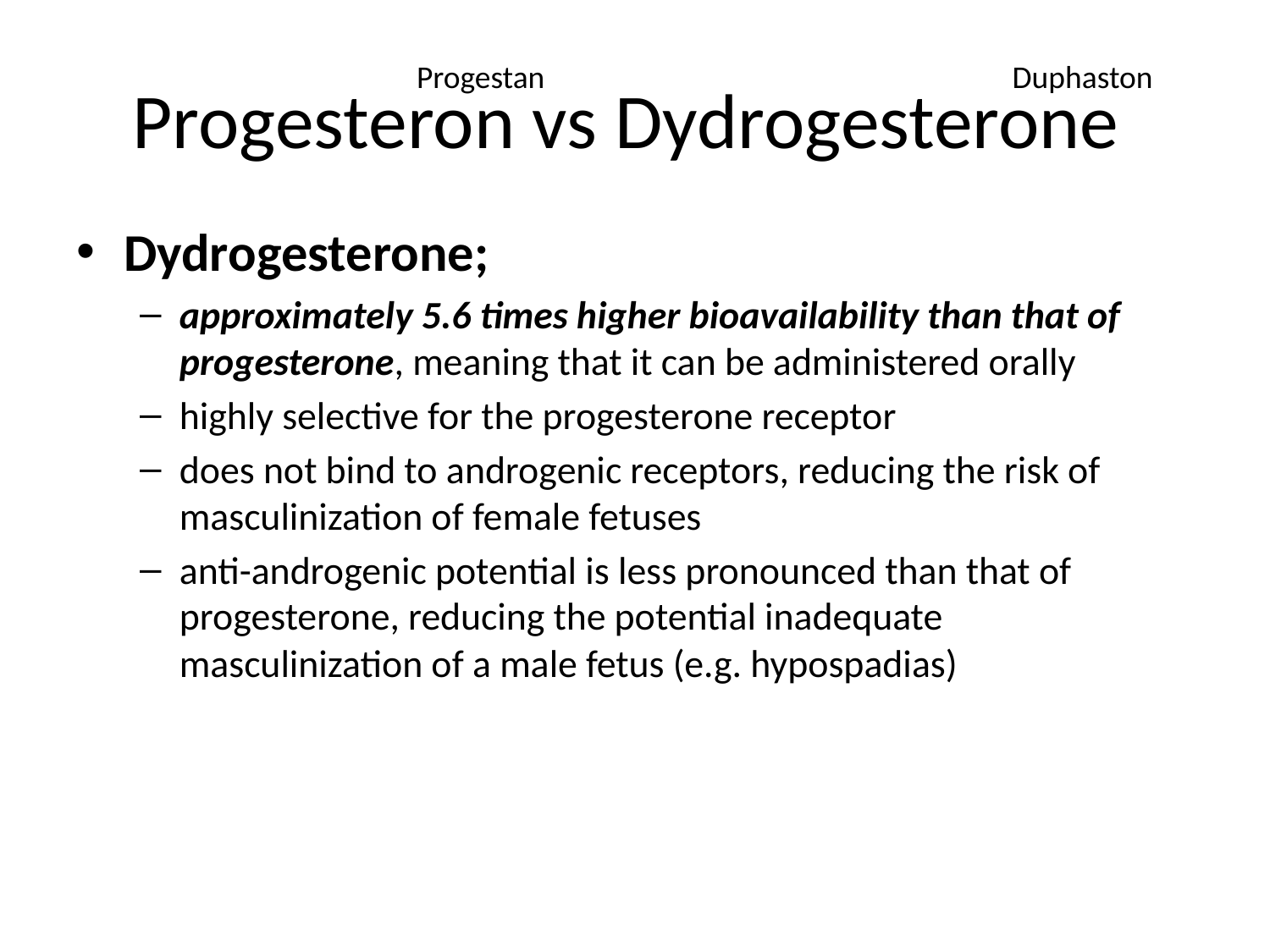

# Progesteron vs Dydrogesterone
Progestan
Duphaston
Dydrogesterone;
approximately 5.6 times higher bioavailability than that of progesterone, meaning that it can be administered orally
highly selective for the progesterone receptor
does not bind to androgenic receptors, reducing the risk of masculinization of female fetuses
anti-androgenic potential is less pronounced than that of progesterone, reducing the potential inadequate masculinization of a male fetus (e.g. hypospadias)